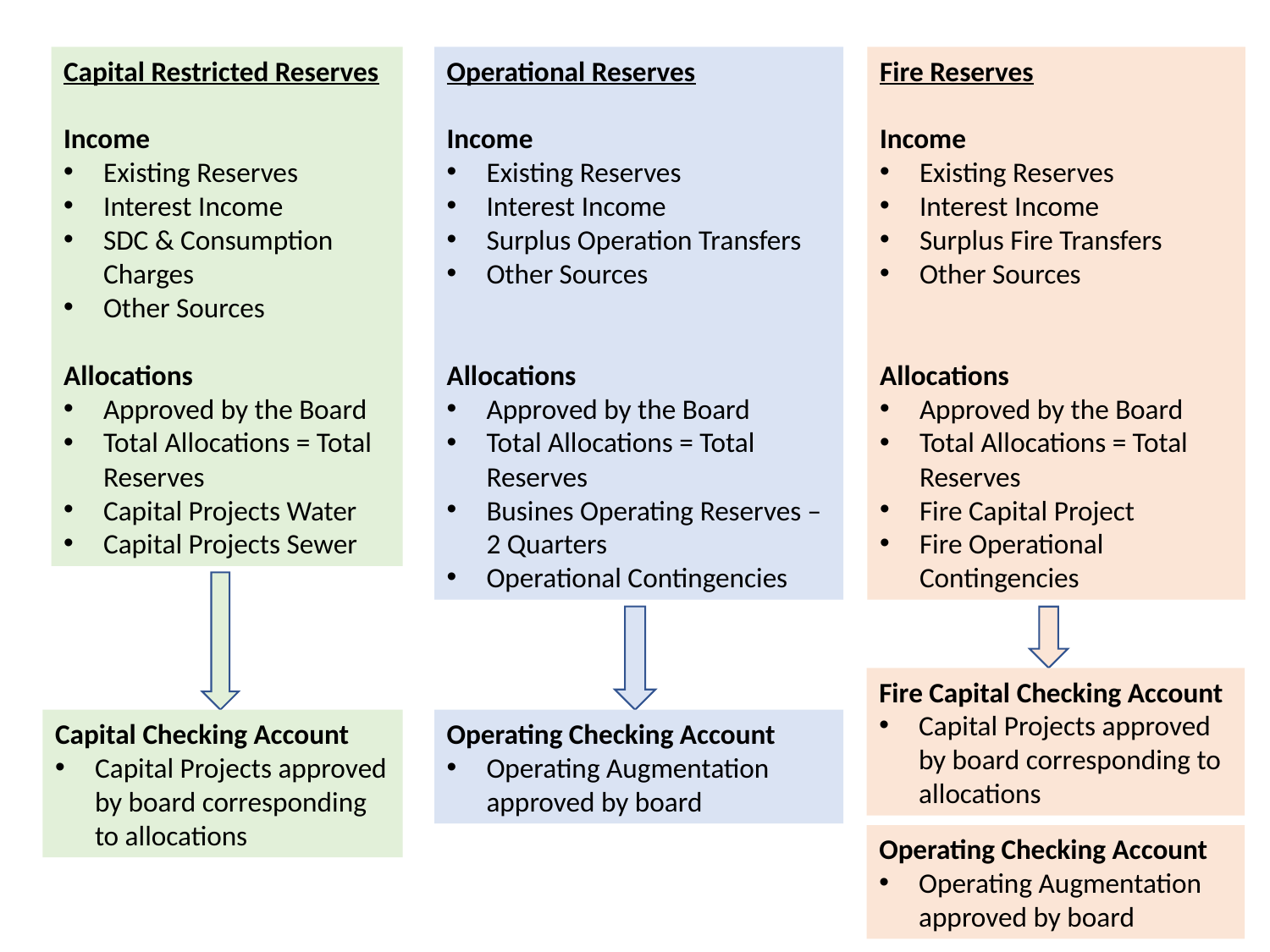

Capital Restricted Reserves

Income
Existing Reserves
Interest Income
SDC & Consumption Charges
Other Sources

Allocations
Approved by the Board
Total Allocations = Total Reserves
Capital Projects Water
Capital Projects Sewer

Capital Checking Account
Capital Projects approved by board corresponding to allocations
Operational Reserves

Income
Existing Reserves
Interest Income
Surplus Operation Transfers
Other Sources

Allocations
Approved by the Board
Total Allocations = Total Reserves
Busines Operating Reserves – 2 Quarters
Operational Contingencies

Operating Checking Account
Operating Augmentation approved by board
Fire Reserves

Income
Existing Reserves
Interest Income
Surplus Fire Transfers
Other Sources

Allocations
Approved by the Board
Total Allocations = Total Reserves
Fire Capital Project
Fire Operational Contingencies

Fire Capital Checking Account
Capital Projects approved by board corresponding to allocations
Operating Checking Account
Operating Augmentation approved by board